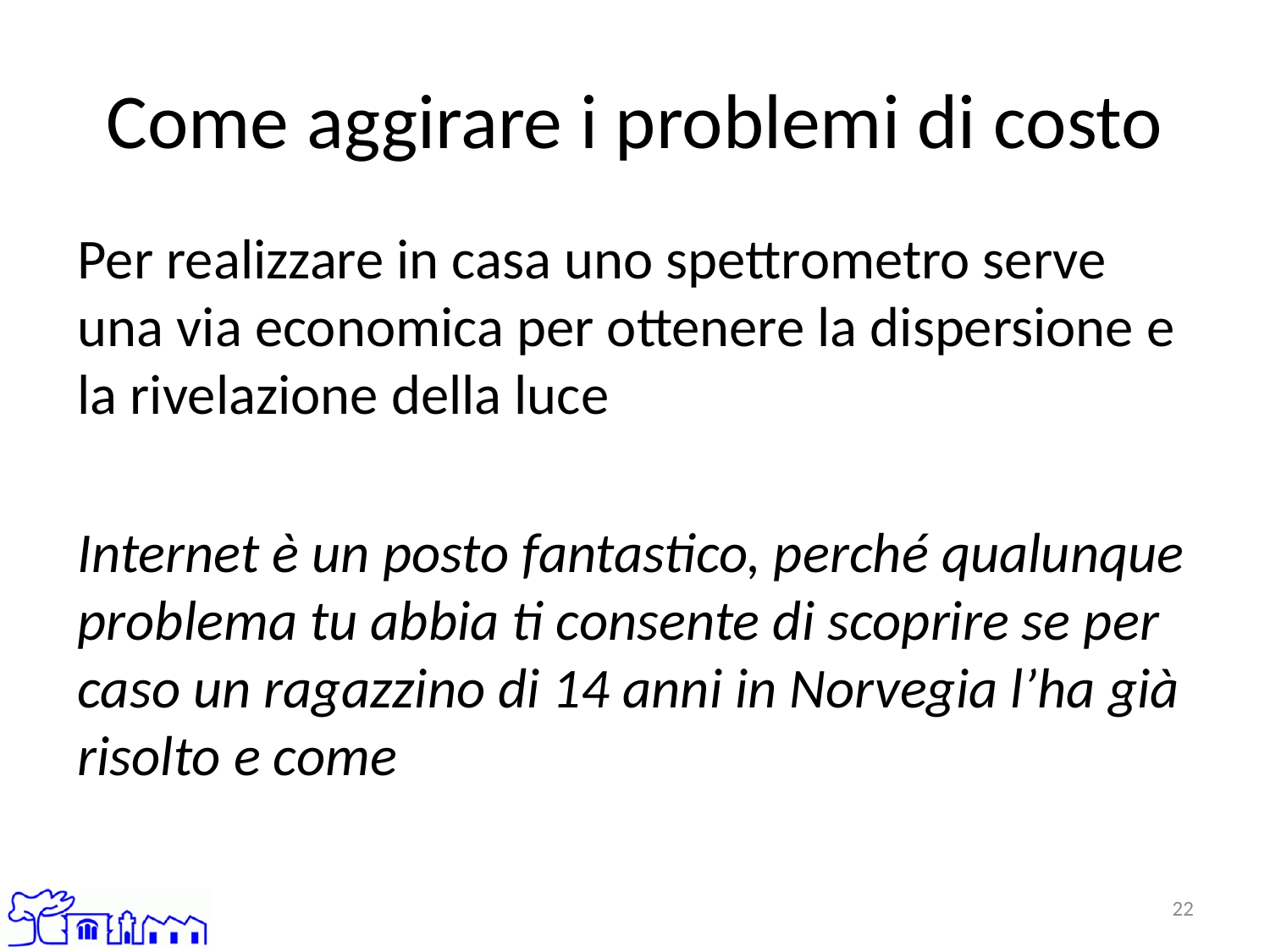

# Come aggirare i problemi di costo
Per realizzare in casa uno spettrometro serve una via economica per ottenere la dispersione e la rivelazione della luce

Internet è un posto fantastico, perché qualunque problema tu abbia ti consente di scoprire se per caso un ragazzino di 14 anni in Norvegia l’ha già risolto e come
22